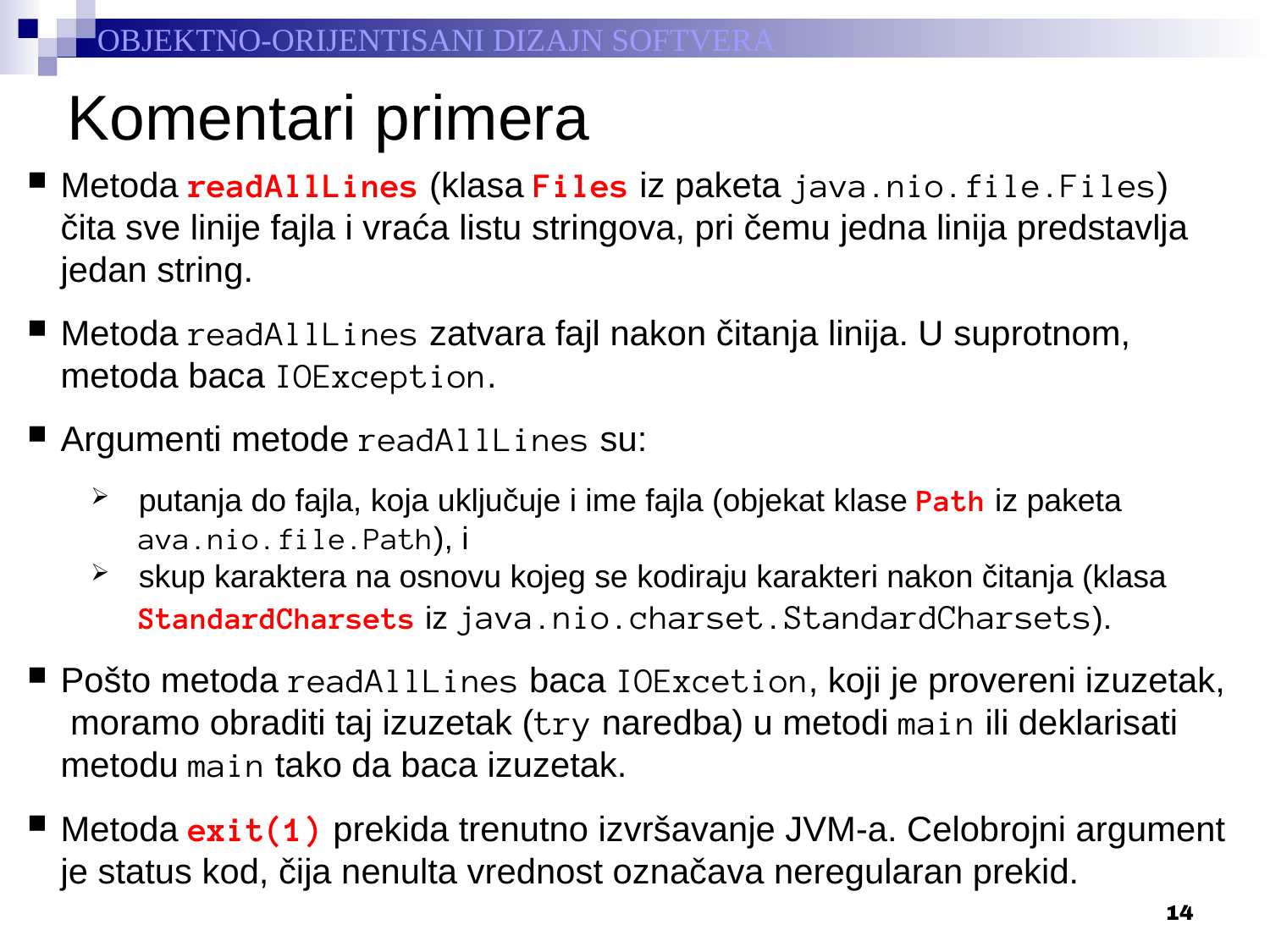

# Komentari primera
Metoda readAllLines (klasa Files iz paketa java.nio.file.Files) čita sve linije fajla i vraća listu stringova, pri čemu jedna linija predstavlja jedan string.
Metoda readAllLines zatvara fajl nakon čitanja linija. U suprotnom, metoda baca IOException.
Argumenti metode readAllLines su:
putanja do fajla, koja uključuje i ime fajla (objekat klase Path iz paketa ava.nio.file.Path), i
skup karaktera na osnovu kojeg se kodiraju karakteri nakon čitanja (klasa StandardCharsets iz java.nio.charset.StandardCharsets).
Pošto metoda readAllLines baca IOExcetion, koji je provereni izuzetak,  moramo obraditi taj izuzetak (try naredba) u metodi main ili deklarisati metodu main tako da baca izuzetak.
Metoda exit(1) prekida trenutno izvršavanje JVM-a. Celobrojni argument je status kod, čija nenulta vrednost označava neregularan prekid.
14